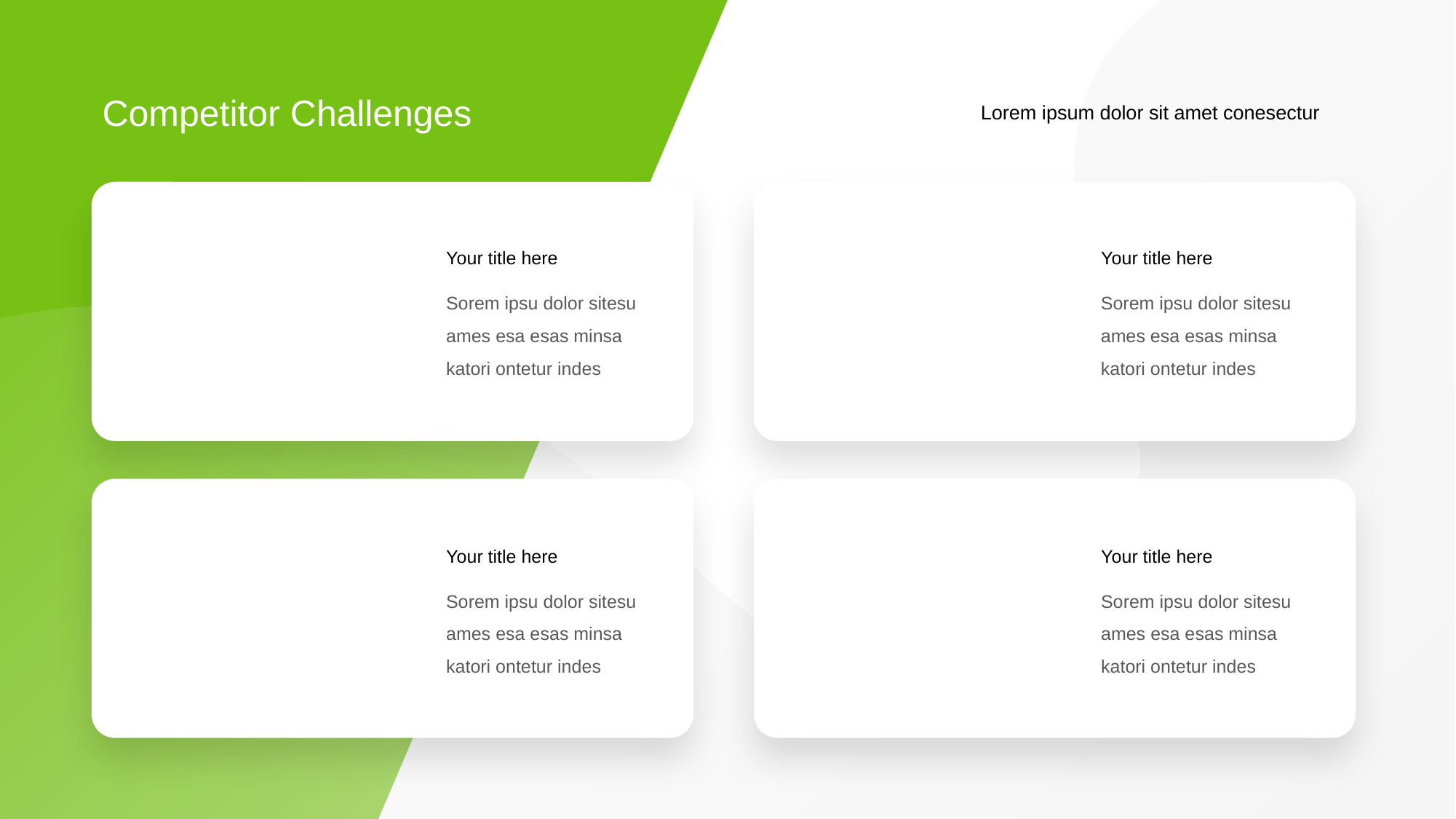

Competitor Challenges
Lorem ipsum dolor sit amet conesectur

Your title here
Your title here
Sorem ipsu dolor sitesu ames esa esas minsa katori ontetur indes
Sorem ipsu dolor sitesu ames esa esas minsa katori ontetur indes

Your title here
Your title here
Sorem ipsu dolor sitesu ames esa esas minsa katori ontetur indes
Sorem ipsu dolor sitesu ames esa esas minsa katori ontetur indes